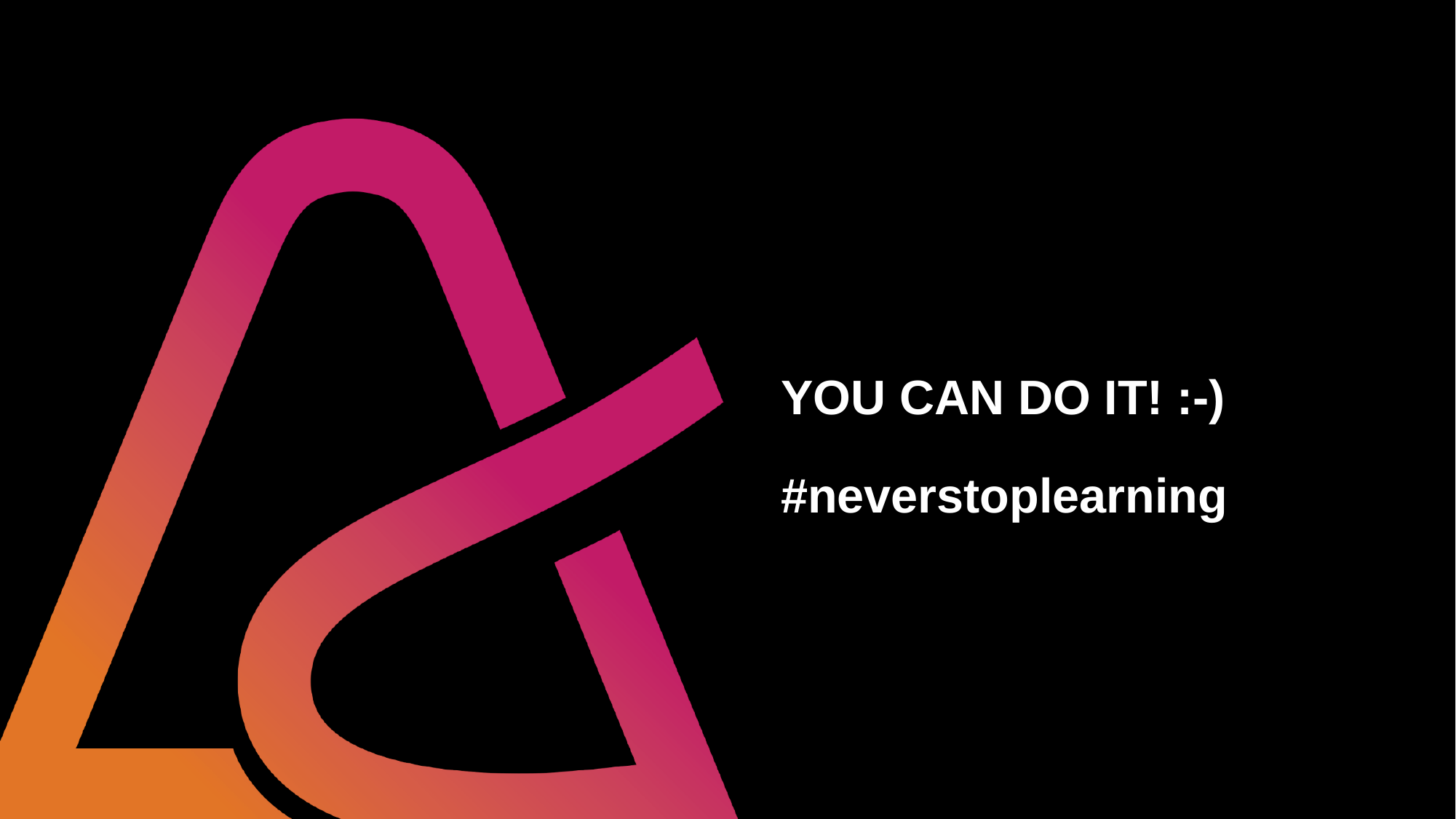

# YOU CAN DO IT! :-) #neverstoplearning